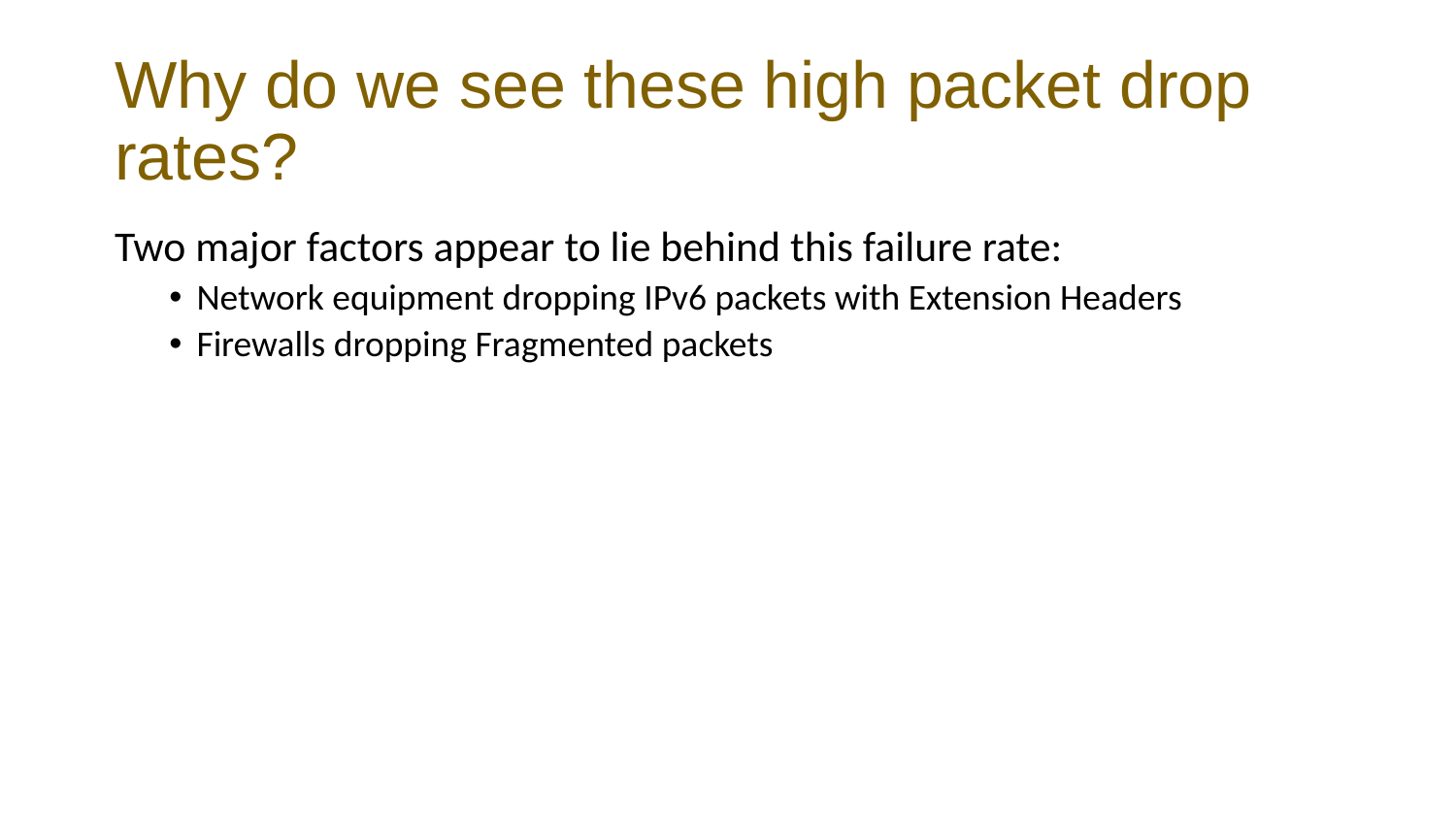

# Why do we see these high packet drop rates?
Two major factors appear to lie behind this failure rate:
Network equipment dropping IPv6 packets with Extension Headers
Firewalls dropping Fragmented packets